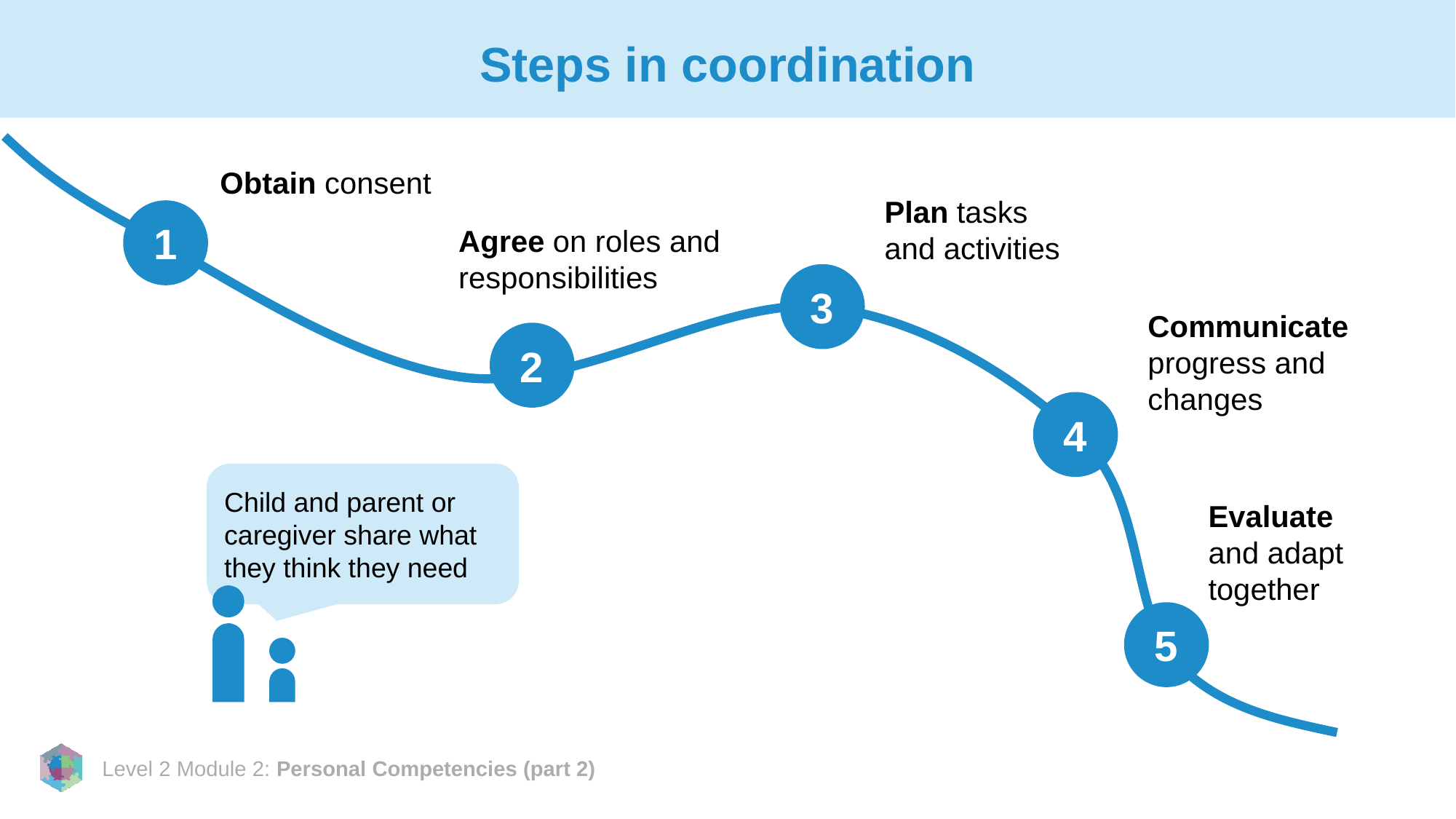

# Steps in coordination

Obtain consent
Plan tasks and activities
1
Agree on roles and responsibilities
3
Communicate progress and changes
2
4
Child and parent or caregiver share what they think they need
Evaluate and adapt together

5